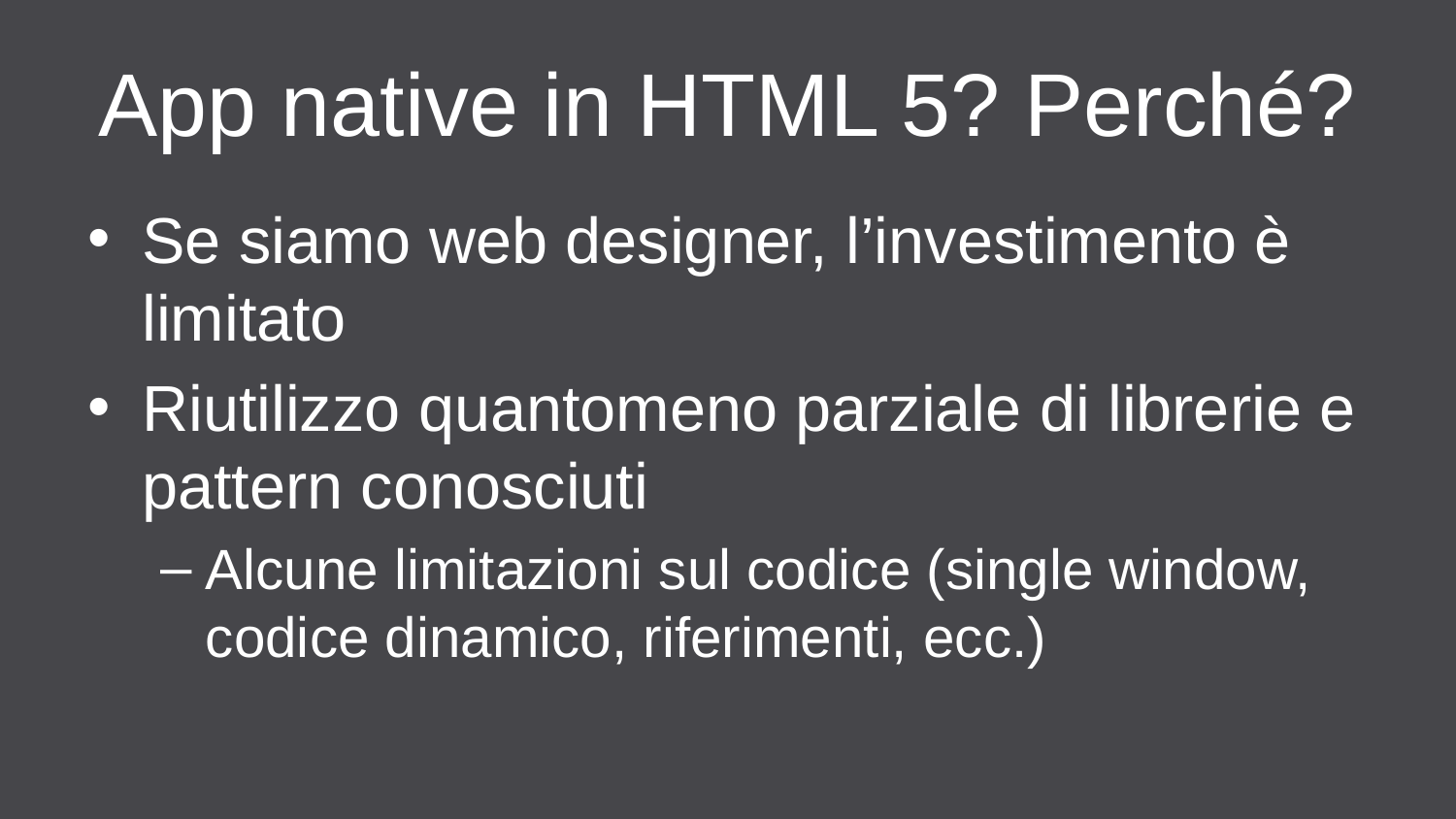

# App native in HTML 5? Perché?
Se siamo web designer, l’investimento è limitato
Riutilizzo quantomeno parziale di librerie e pattern conosciuti
Alcune limitazioni sul codice (single window, codice dinamico, riferimenti, ecc.)